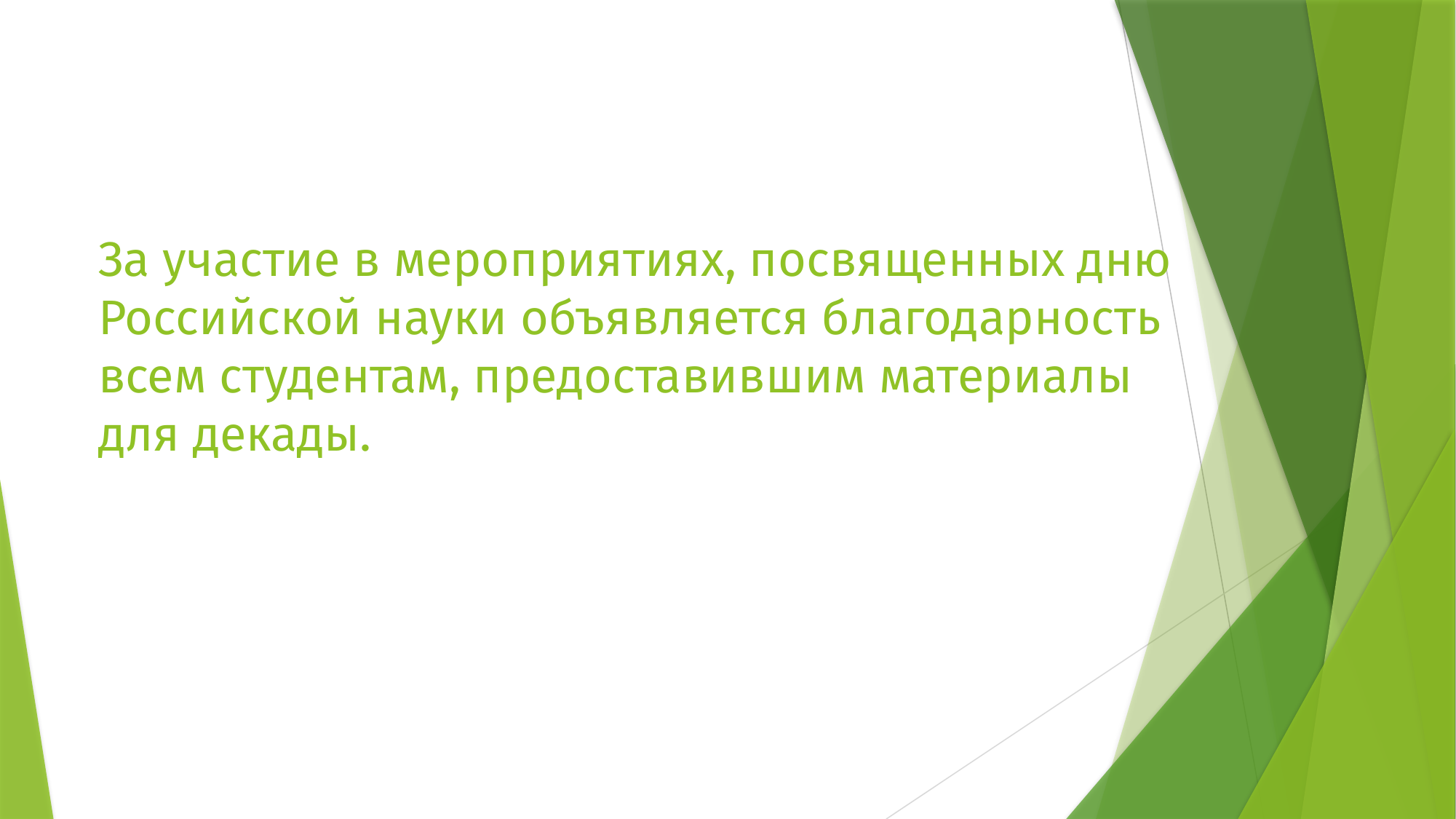

# За участие в мероприятиях, посвященных дню Российской науки объявляется благодарность всем студентам, предоставившим материалы для декады.